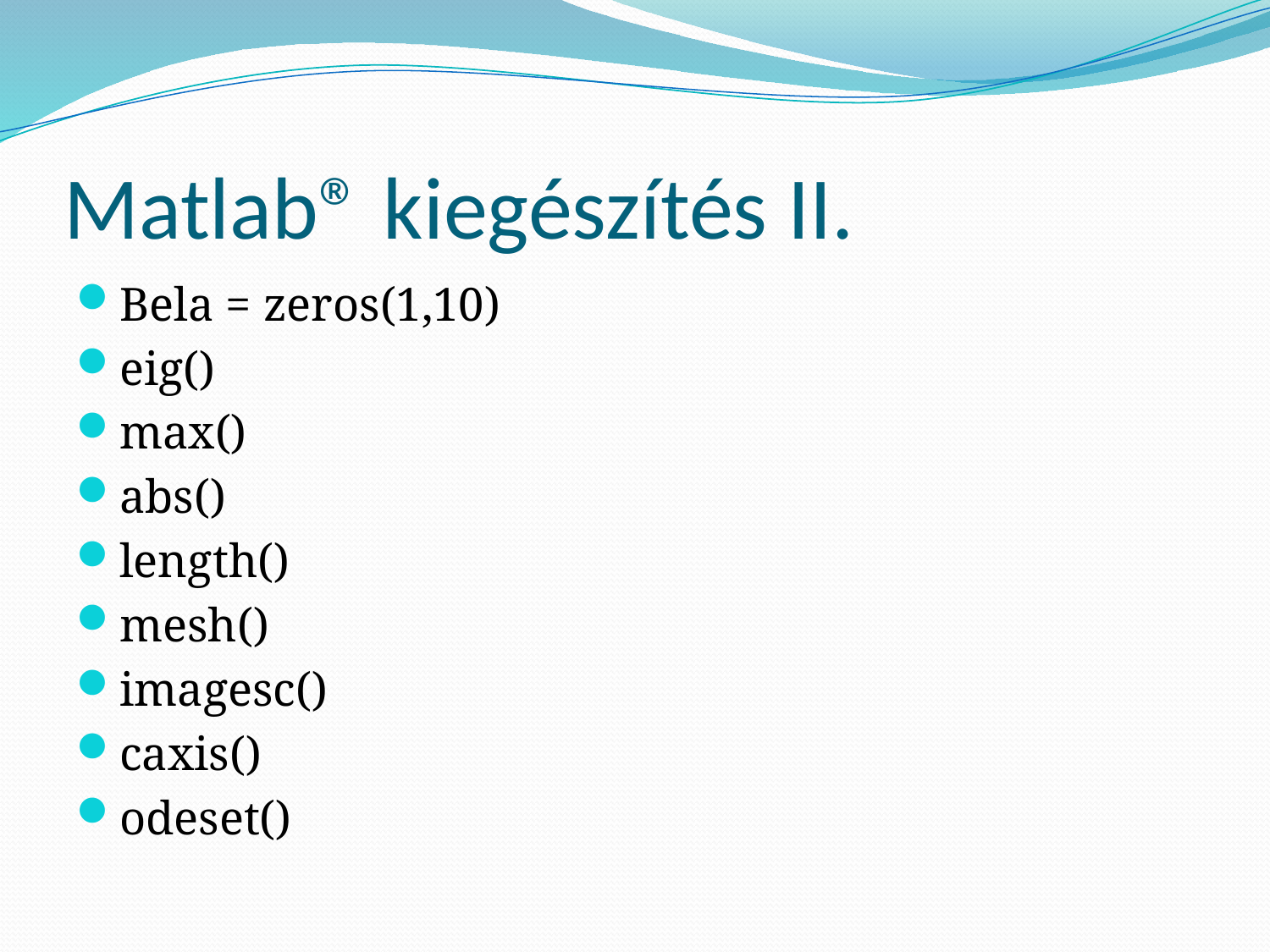

# Matlab® kiegészítés II.
Bela = zeros(1,10)
eig()
max()
abs()
length()
mesh()
imagesc()
caxis()
odeset()